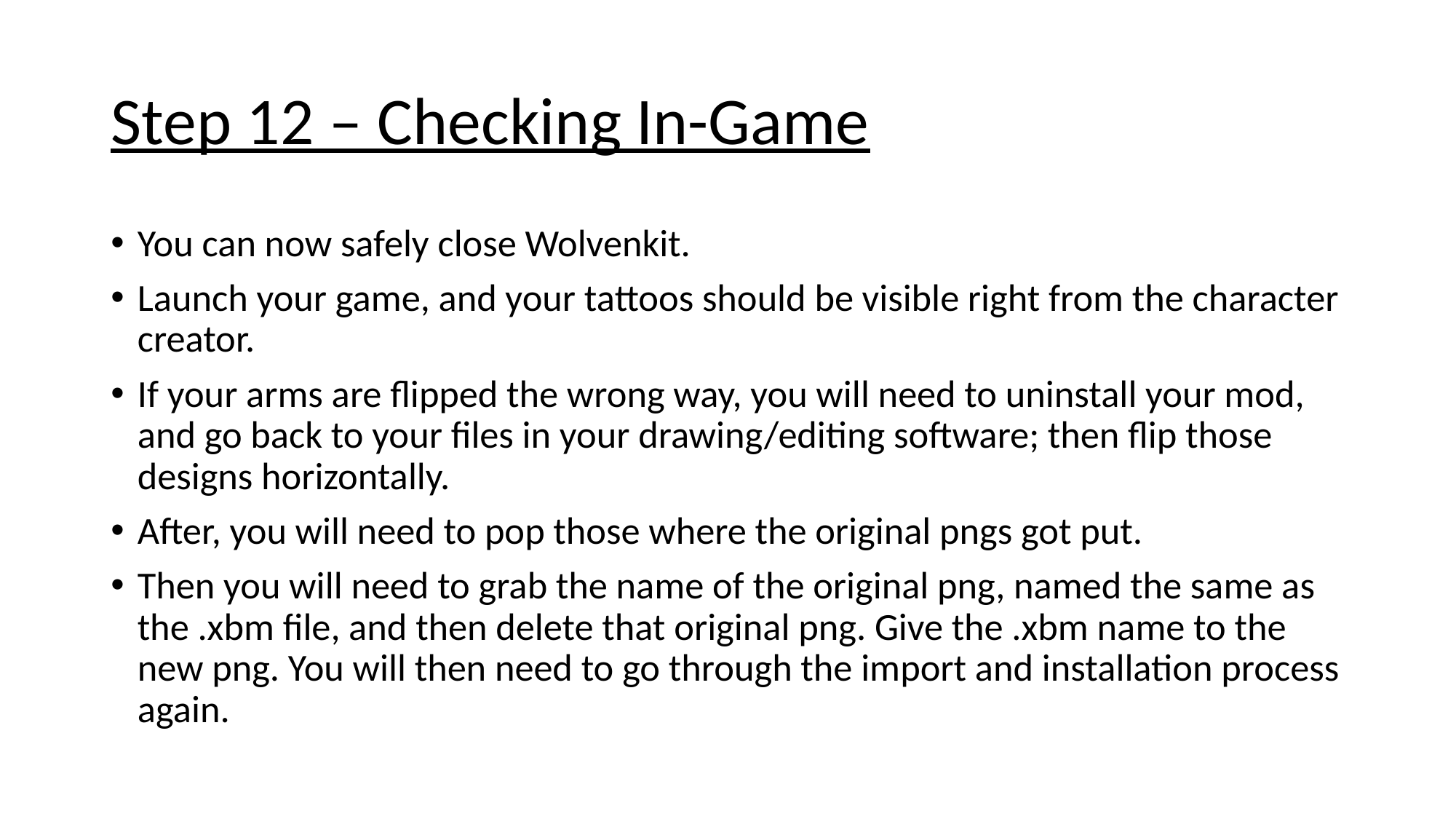

# Step 12 – Checking In-Game
You can now safely close Wolvenkit.
Launch your game, and your tattoos should be visible right from the character creator.
If your arms are flipped the wrong way, you will need to uninstall your mod, and go back to your files in your drawing/editing software; then flip those designs horizontally.
After, you will need to pop those where the original pngs got put.
Then you will need to grab the name of the original png, named the same as the .xbm file, and then delete that original png. Give the .xbm name to the new png. You will then need to go through the import and installation process again.